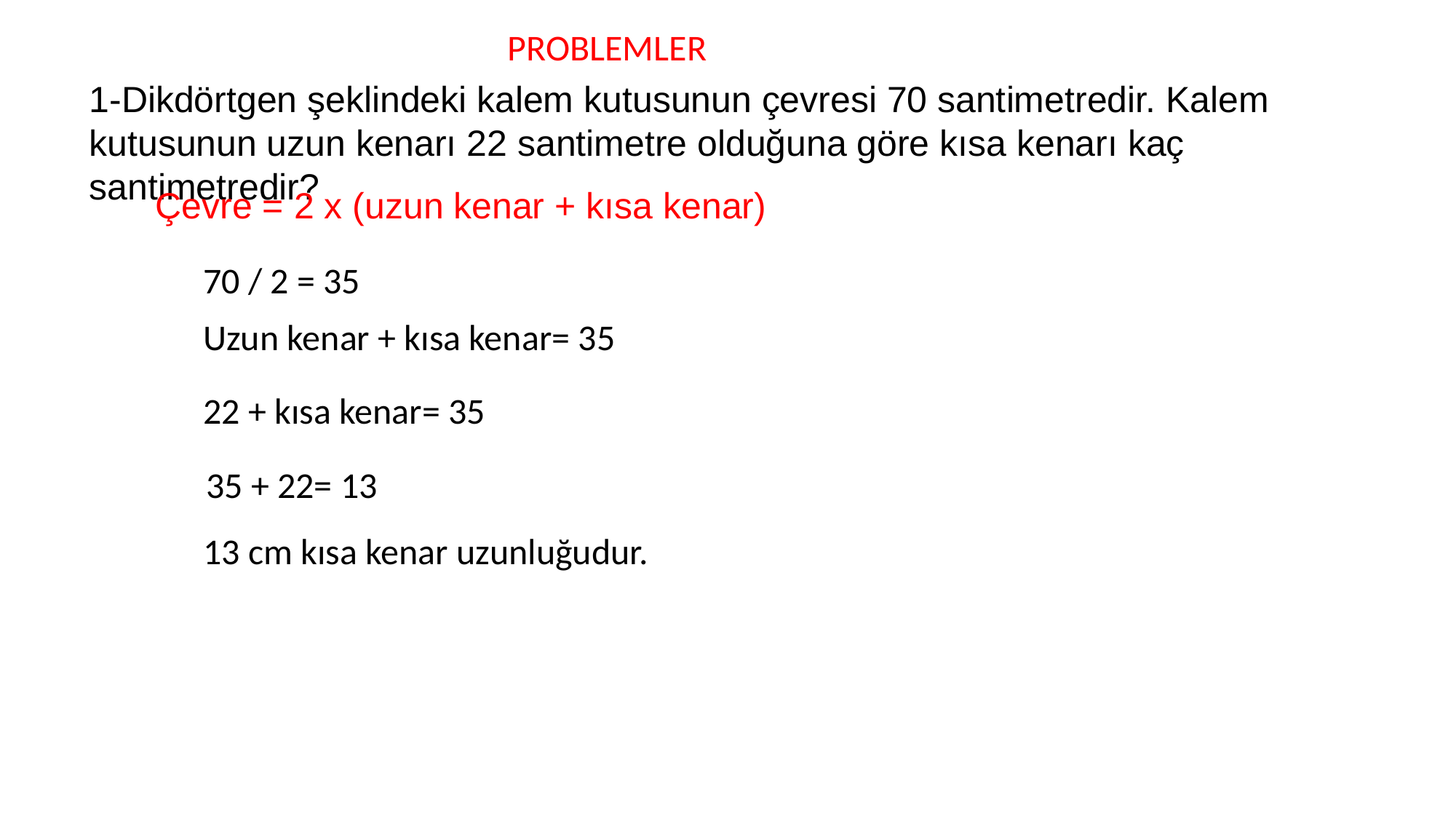

PROBLEMLER
1-Dikdörtgen şeklindeki kalem kutusunun çevresi 70 santimetredir. Kalem kutusunun uzun kenarı 22 santimetre olduğuna göre kısa kenarı kaç santimetredir?
Çevre = 2 x (uzun kenar + kısa kenar)
70 / 2 = 35
Uzun kenar + kısa kenar= 35
22 + kısa kenar= 35
35 + 22= 13
13 cm kısa kenar uzunluğudur.